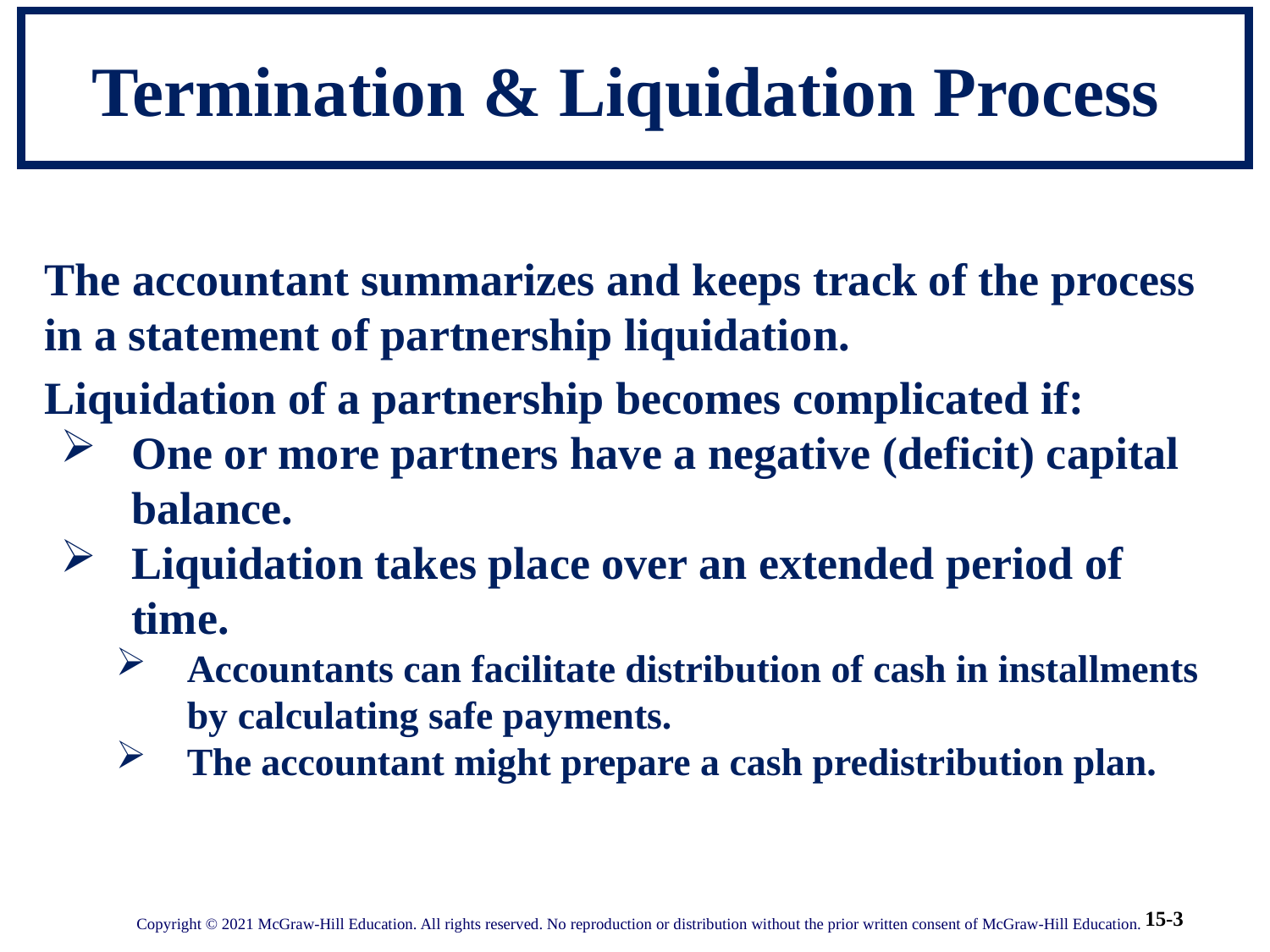

# Termination & Liquidation Process
The accountant summarizes and keeps track of the process in a statement of partnership liquidation.
Liquidation of a partnership becomes complicated if:
One or more partners have a negative (deficit) capital balance.
Liquidation takes place over an extended period of time.
Accountants can facilitate distribution of cash in installments by calculating safe payments.
The accountant might prepare a cash predistribution plan.
Copyright © 2021 McGraw-Hill Education. All rights reserved. No reproduction or distribution without the prior written consent of McGraw-Hill Education.